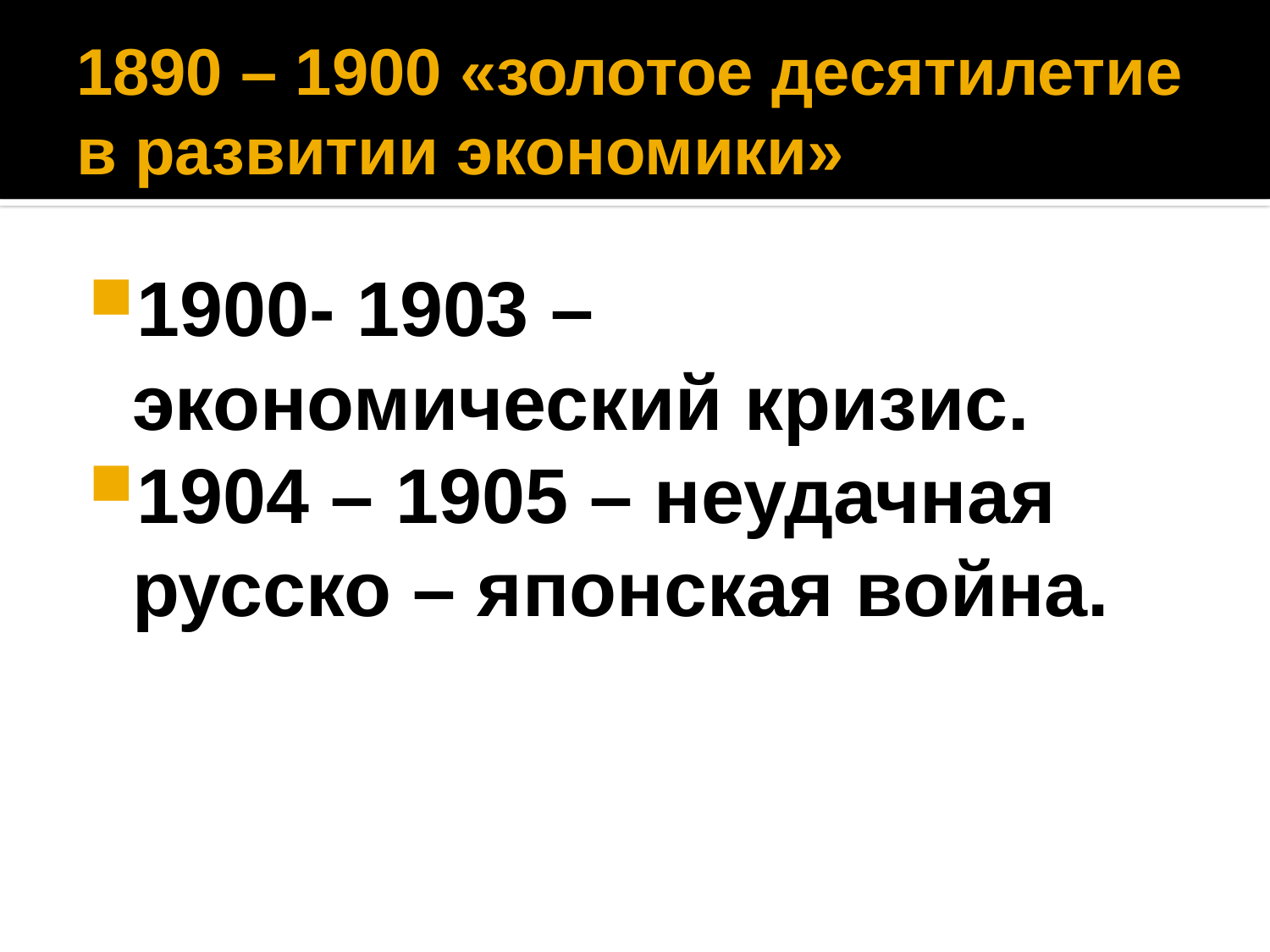

# 1890 – 1900 «золотое десятилетие в развитии экономики»
1900- 1903 – экономический кризис.
1904 – 1905 – неудачная русско – японская война.